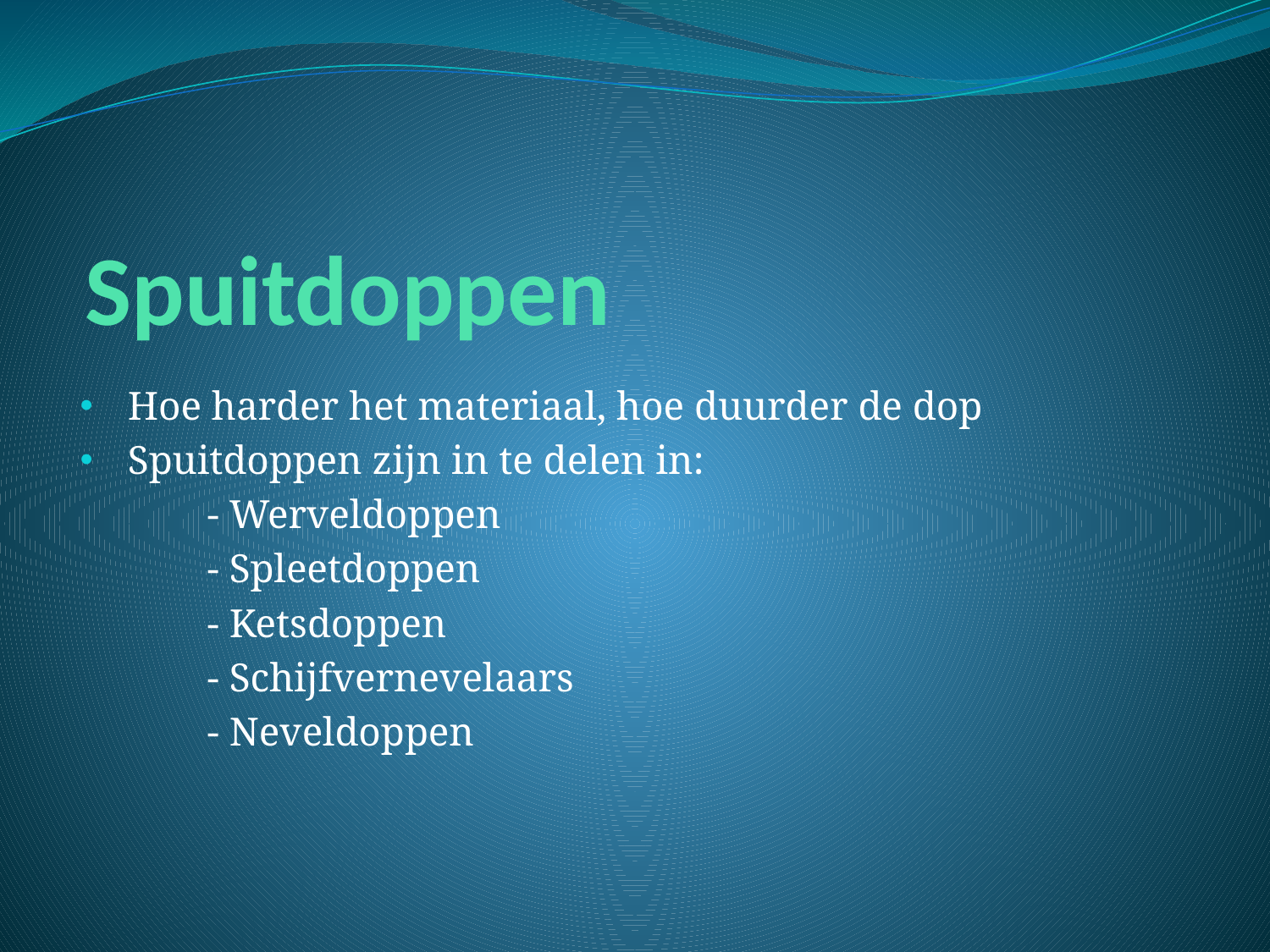

# Spuitdoppen
Hoe harder het materiaal, hoe duurder de dop
Spuitdoppen zijn in te delen in:
	- Werveldoppen
	- Spleetdoppen
	- Ketsdoppen
	- Schijfvernevelaars
	- Neveldoppen